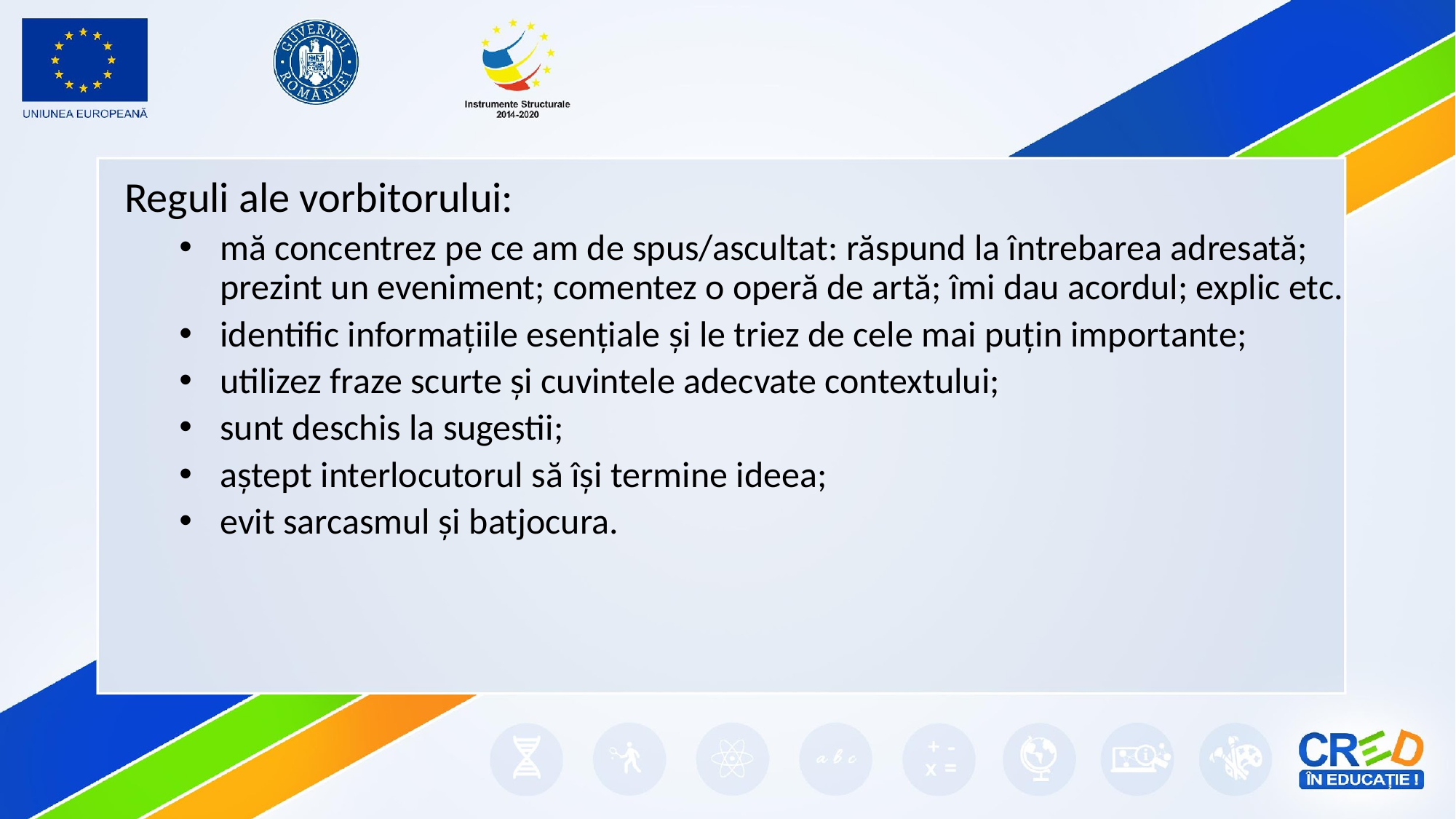

Reguli ale vorbitorului:
mă concentrez pe ce am de spus/ascultat: răspund la întrebarea adresată; prezint un eveniment; comentez o operă de artă; îmi dau acordul; explic etc.
identific informațiile esențiale și le triez de cele mai puțin importante;
utilizez fraze scurte și cuvintele adecvate contextului;
sunt deschis la sugestii;
aștept interlocutorul să își termine ideea;
evit sarcasmul și batjocura.